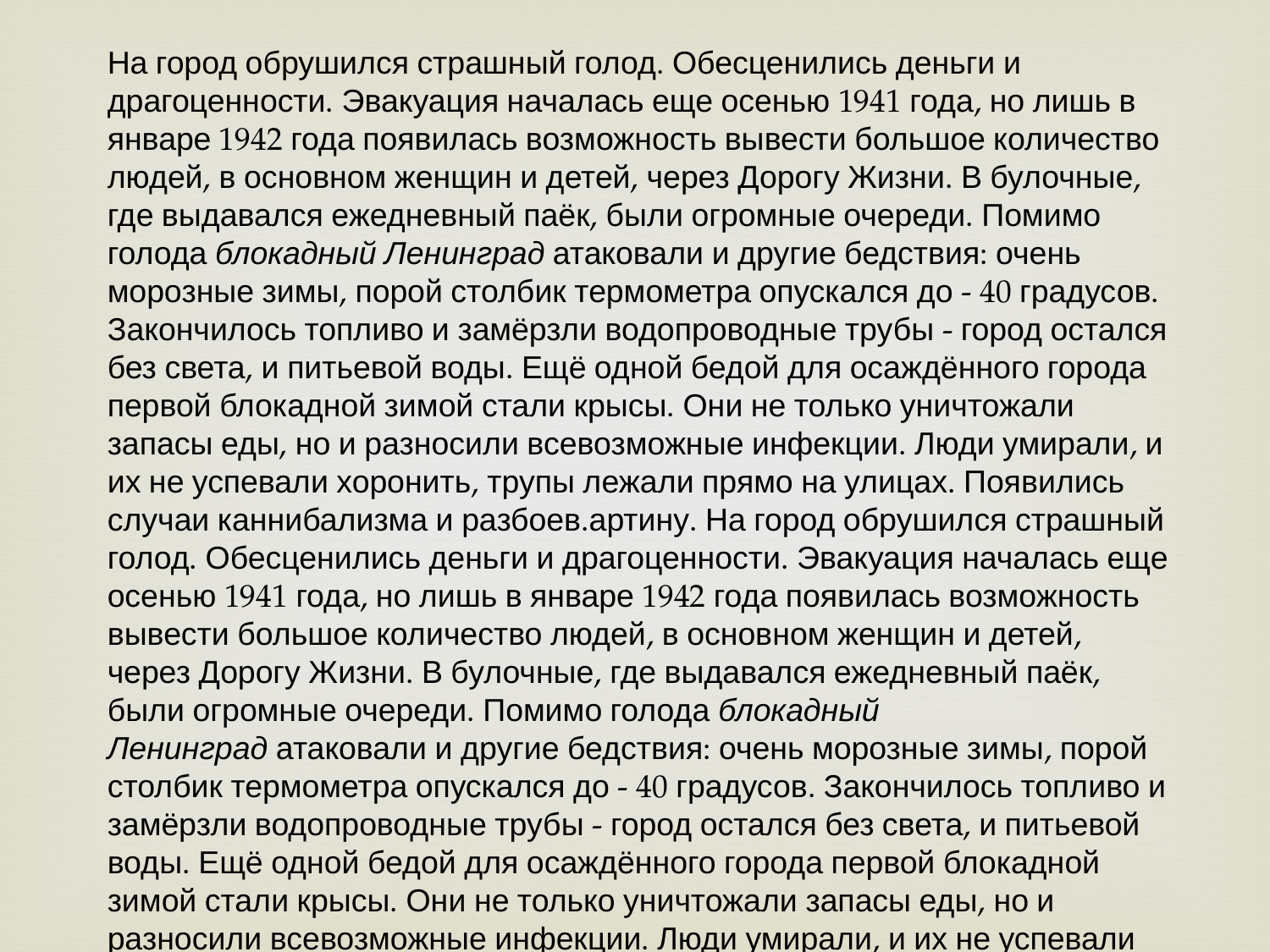

На город обрушился страшный голод. Обесценились деньги и драгоценности. Эвакуация началась еще осенью 1941 года, но лишь в январе 1942 года появилась возможность вывести большое количество людей, в основном женщин и детей, через Дорогу Жизни. В булочные, где выдавался ежедневный паёк, были огромные очереди. Помимо голода блокадный Ленинград атаковали и другие бедствия: очень морозные зимы, порой столбик термометра опускался до - 40 градусов. Закончилось топливо и замёрзли водопроводные трубы - город остался без света, и питьевой воды. Ещё одной бедой для осаждённого города первой блокадной зимой стали крысы. Они не только уничтожали запасы еды, но и разносили всевозможные инфекции. Люди умирали, и их не успевали хоронить, трупы лежали прямо на улицах. Появились случаи каннибализма и разбоев.артину. На город обрушился страшный голод. Обесценились деньги и драгоценности. Эвакуация началась еще осенью 1941 года, но лишь в январе 1942 года появилась возможность вывести большое количество людей, в основном женщин и детей, через Дорогу Жизни. В булочные, где выдавался ежедневный паёк, были огромные очереди. Помимо голода блокадный Ленинград атаковали и другие бедствия: очень морозные зимы, порой столбик термометра опускался до - 40 градусов. Закончилось топливо и замёрзли водопроводные трубы - город остался без света, и питьевой воды. Ещё одной бедой для осаждённого города первой блокадной зимой стали крысы. Они не только уничтожали запасы еды, но и разносили всевозможные инфекции. Люди умирали, и их не успевали хоронить, трупы лежали прямо на улицах. Появились случаи каннибализма и разбоев.